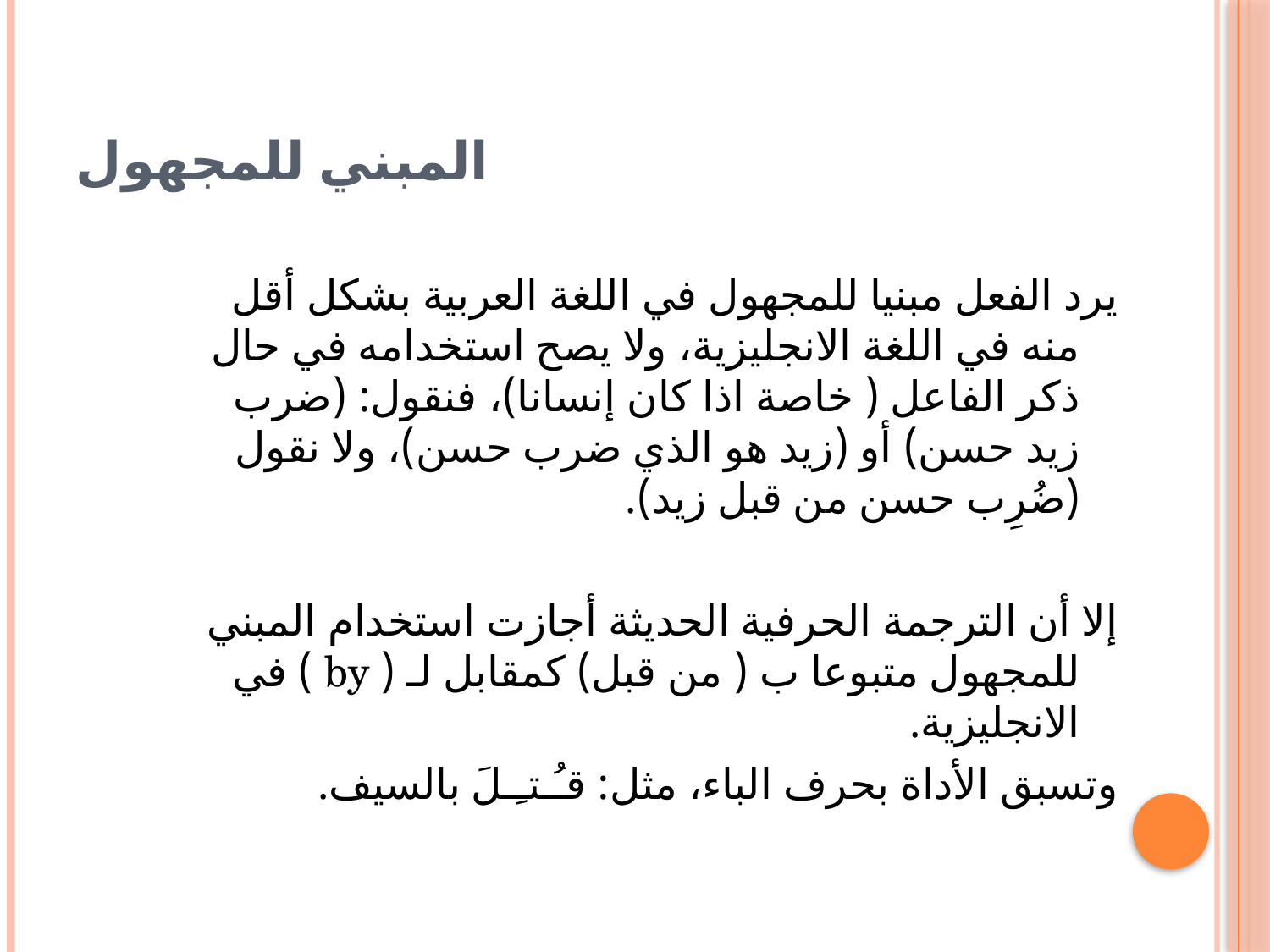

# المبني للمجهول
	يرد الفعل مبنيا للمجهول في اللغة العربية بشكل أقل منه في اللغة الانجليزية، ولا يصح استخدامه في حال ذكر الفاعل ( خاصة اذا كان إنسانا)، فنقول: (ضرب زيد حسن) أو (زيد هو الذي ضرب حسن)، ولا نقول (ضُرِب حسن من قبل زيد).

	إلا أن الترجمة الحرفية الحديثة أجازت استخدام المبني للمجهول متبوعا ب ( من قبل) كمقابل لـ ( by ) في الانجليزية.
وتسبق الأداة بحرف الباء، مثل: قـُـتـِـلَ بالسيف.